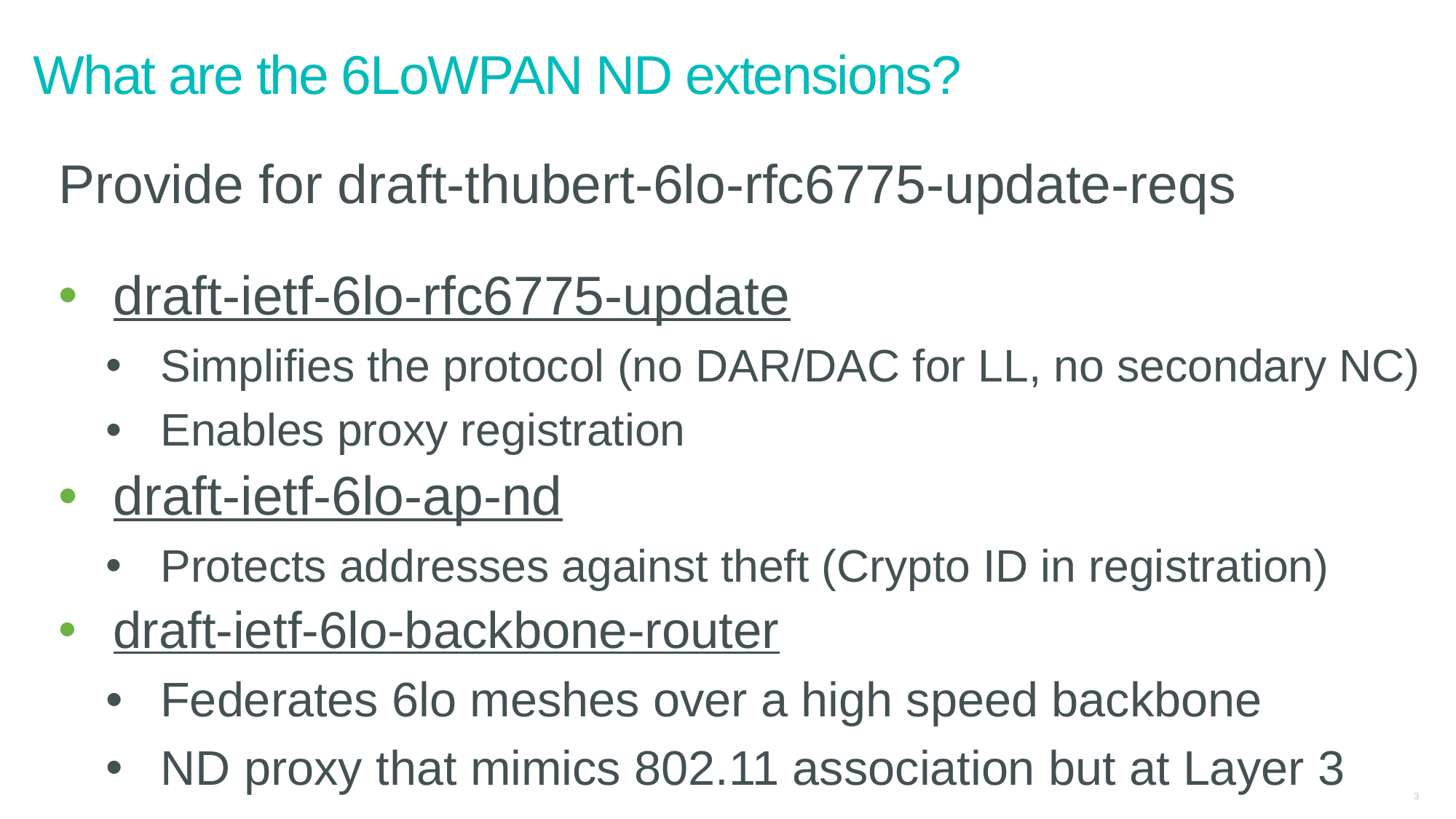

# What are the 6LoWPAN ND extensions?
Provide for draft-thubert-6lo-rfc6775-update-reqs

draft-ietf-6lo-rfc6775-update
Simplifies the protocol (no DAR/DAC for LL, no secondary NC)
Enables proxy registration
draft-ietf-6lo-ap-nd
Protects addresses against theft (Crypto ID in registration)
draft-ietf-6lo-backbone-router
Federates 6lo meshes over a high speed backbone
ND proxy that mimics 802.11 association but at Layer 3